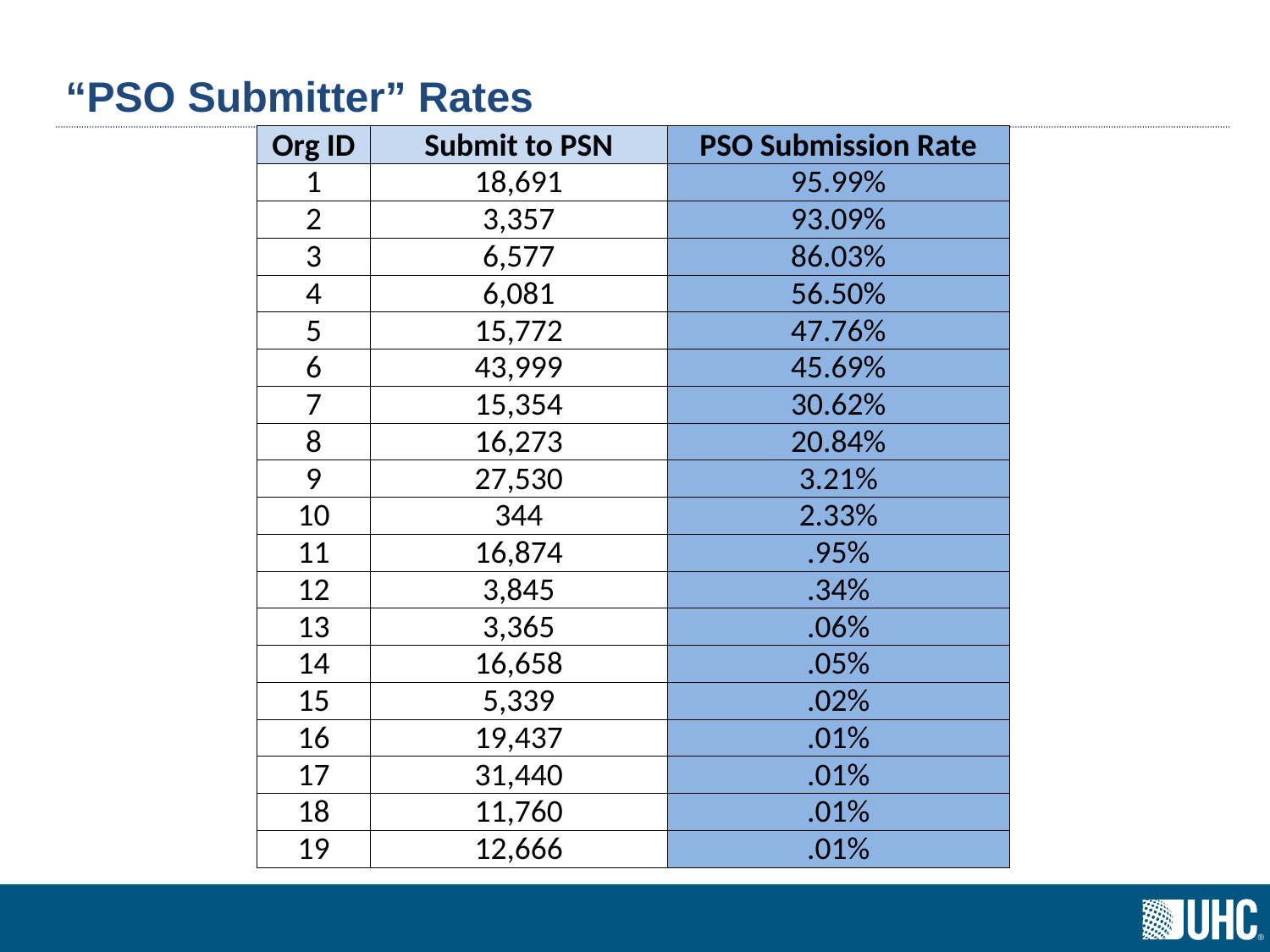

# “PSO Submitter” Rates
| Org ID | Submit to PSN | PSO Submission Rate |
| --- | --- | --- |
| 1 | 18,691 | 95.99% |
| 2 | 3,357 | 93.09% |
| 3 | 6,577 | 86.03% |
| 4 | 6,081 | 56.50% |
| 5 | 15,772 | 47.76% |
| 6 | 43,999 | 45.69% |
| 7 | 15,354 | 30.62% |
| 8 | 16,273 | 20.84% |
| 9 | 27,530 | 3.21% |
| 10 | 344 | 2.33% |
| 11 | 16,874 | .95% |
| 12 | 3,845 | .34% |
| 13 | 3,365 | .06% |
| 14 | 16,658 | .05% |
| 15 | 5,339 | .02% |
| 16 | 19,437 | .01% |
| 17 | 31,440 | .01% |
| 18 | 11,760 | .01% |
| 19 | 12,666 | .01% |